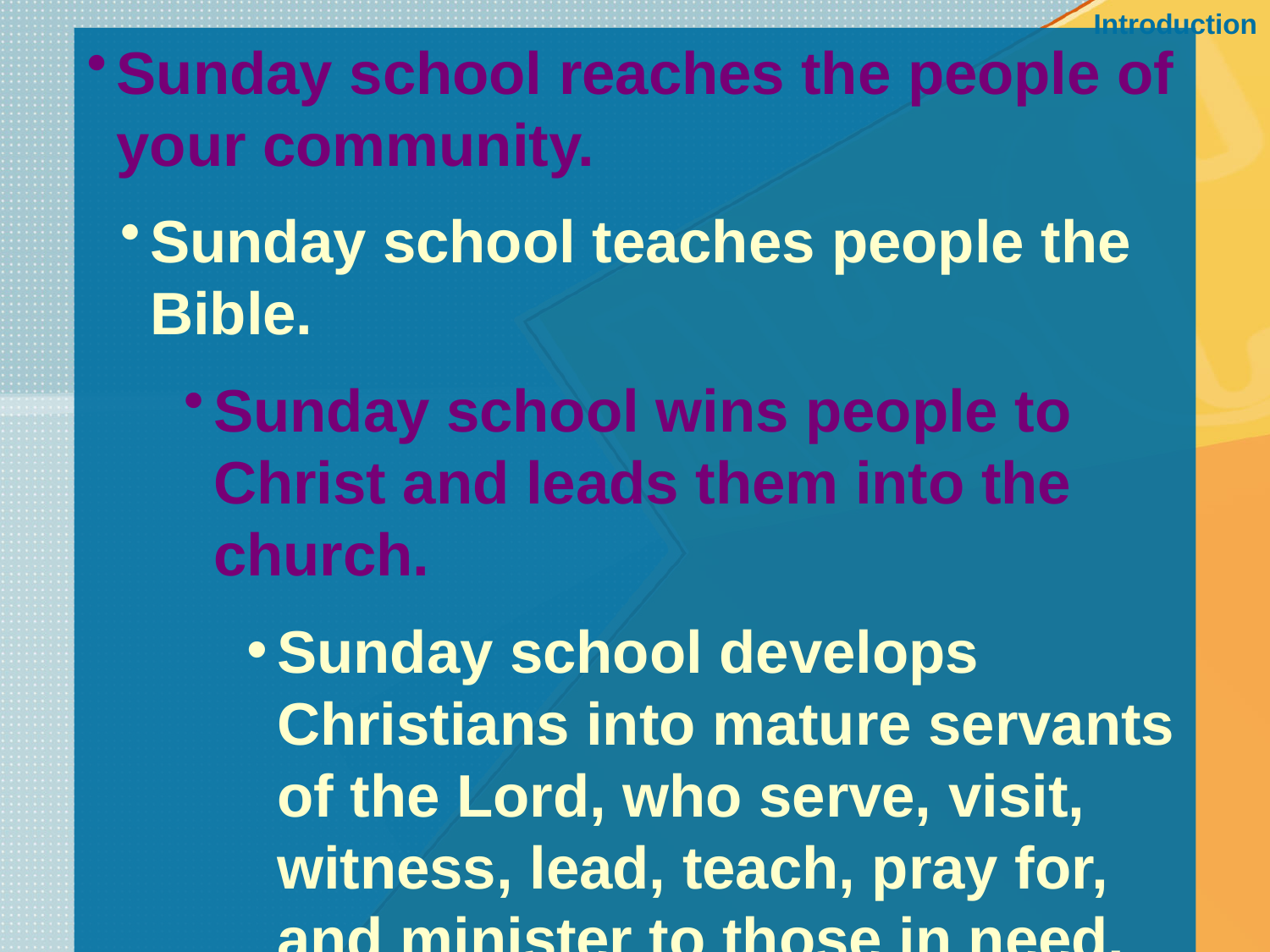

Introduction
Sunday school reaches the people of your community.

Sunday school teaches people the Bible.

Sunday school wins people to Christ and leads them into the church.

Sunday school develops Christians into mature servants of the Lord, who serve, visit, witness, lead, teach, pray for, and minister to those in need.